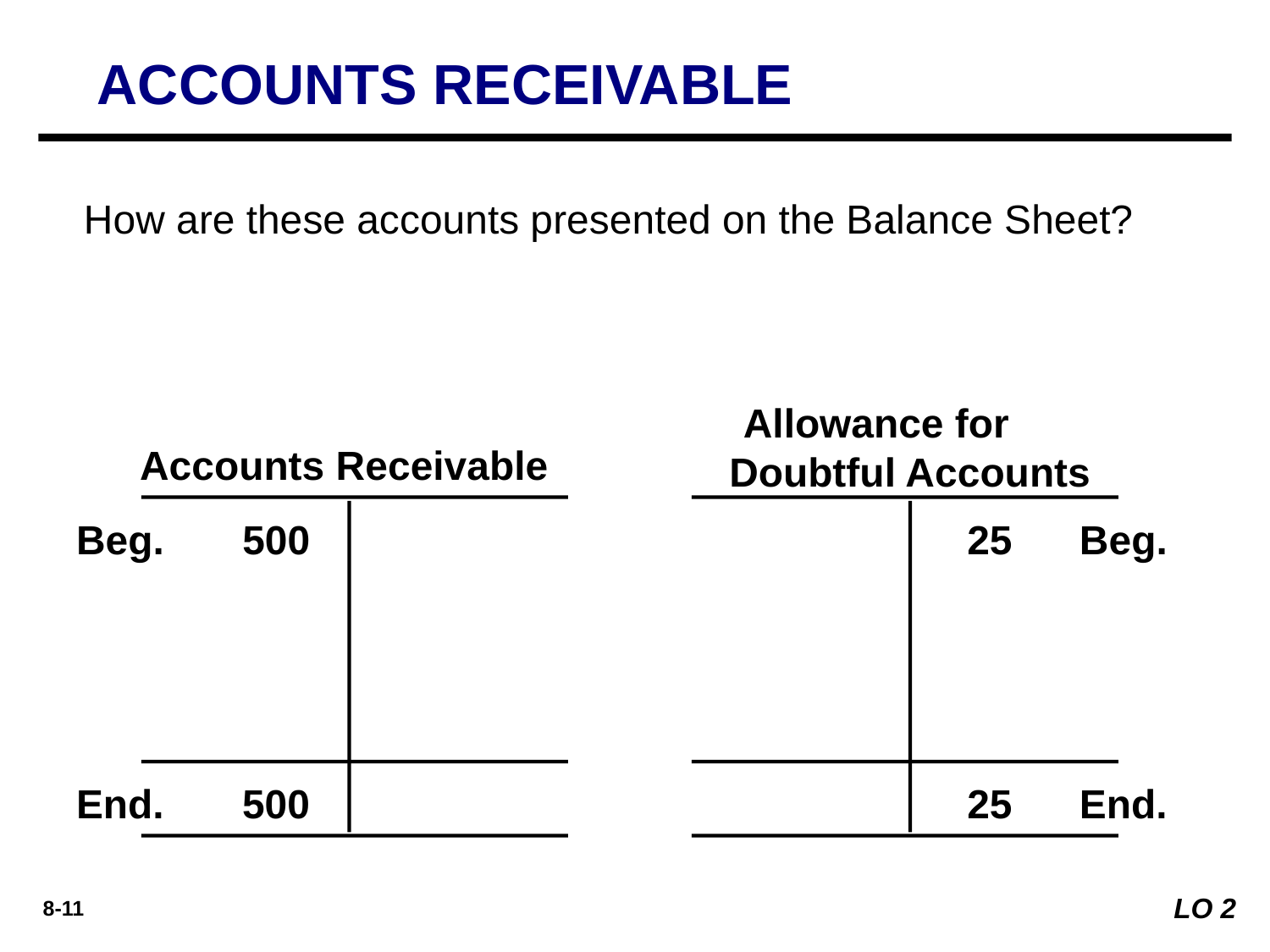

ACCOUNTS RECEIVABLE

How are these accounts presented on the Balance Sheet?
Allowance for       Doubtful Accounts
Accounts Receivable

Beg.       500
   25      Beg.

End.       500
   25      End.

LO 2